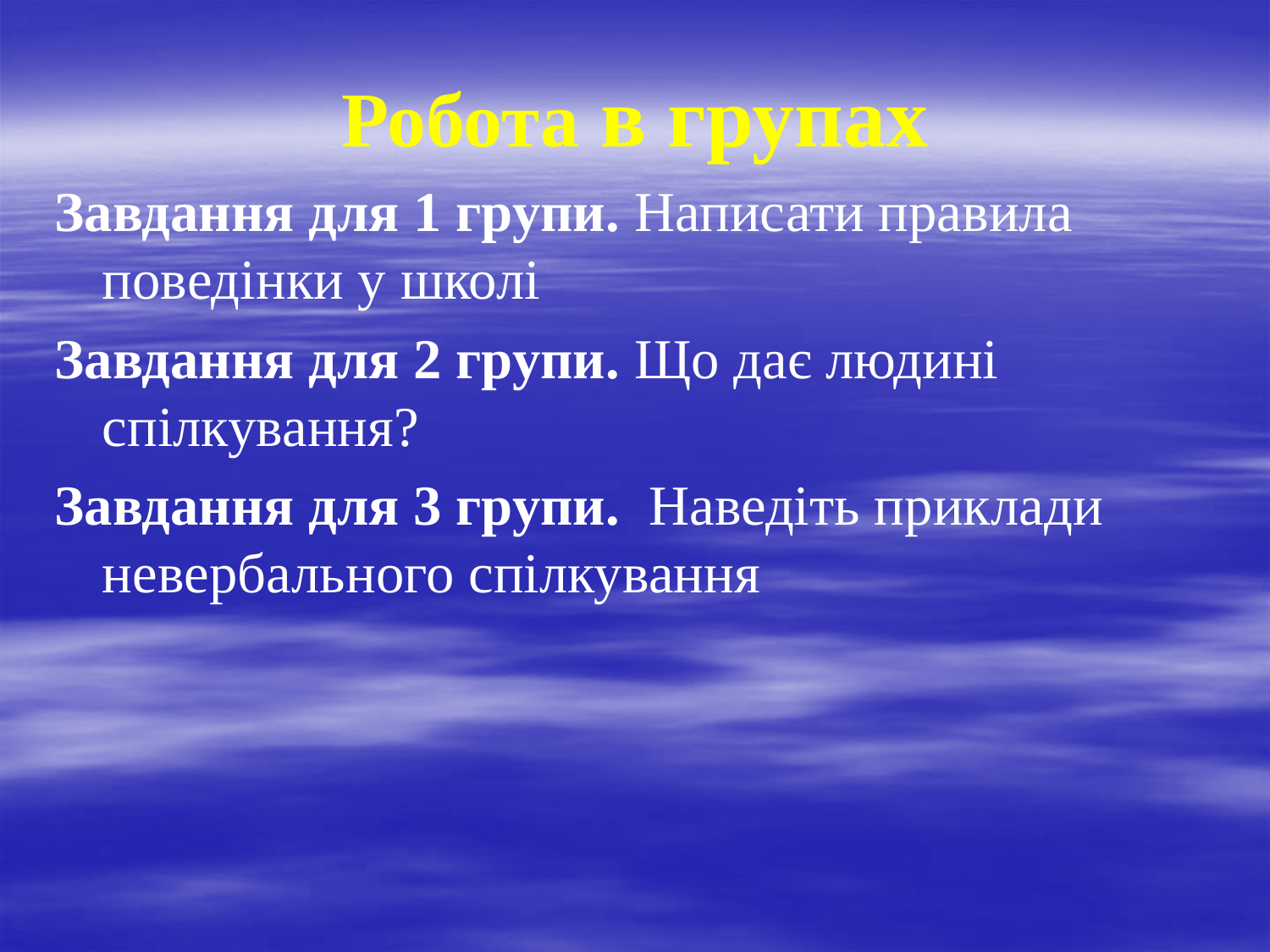

#
Робота в групах
Завдання для 1 групи. Написати правила поведінки у школі
Завдання для 2 групи. Що дає людині спілкування?
Завдання для 3 групи.  Наведіть приклади невербального спілкування